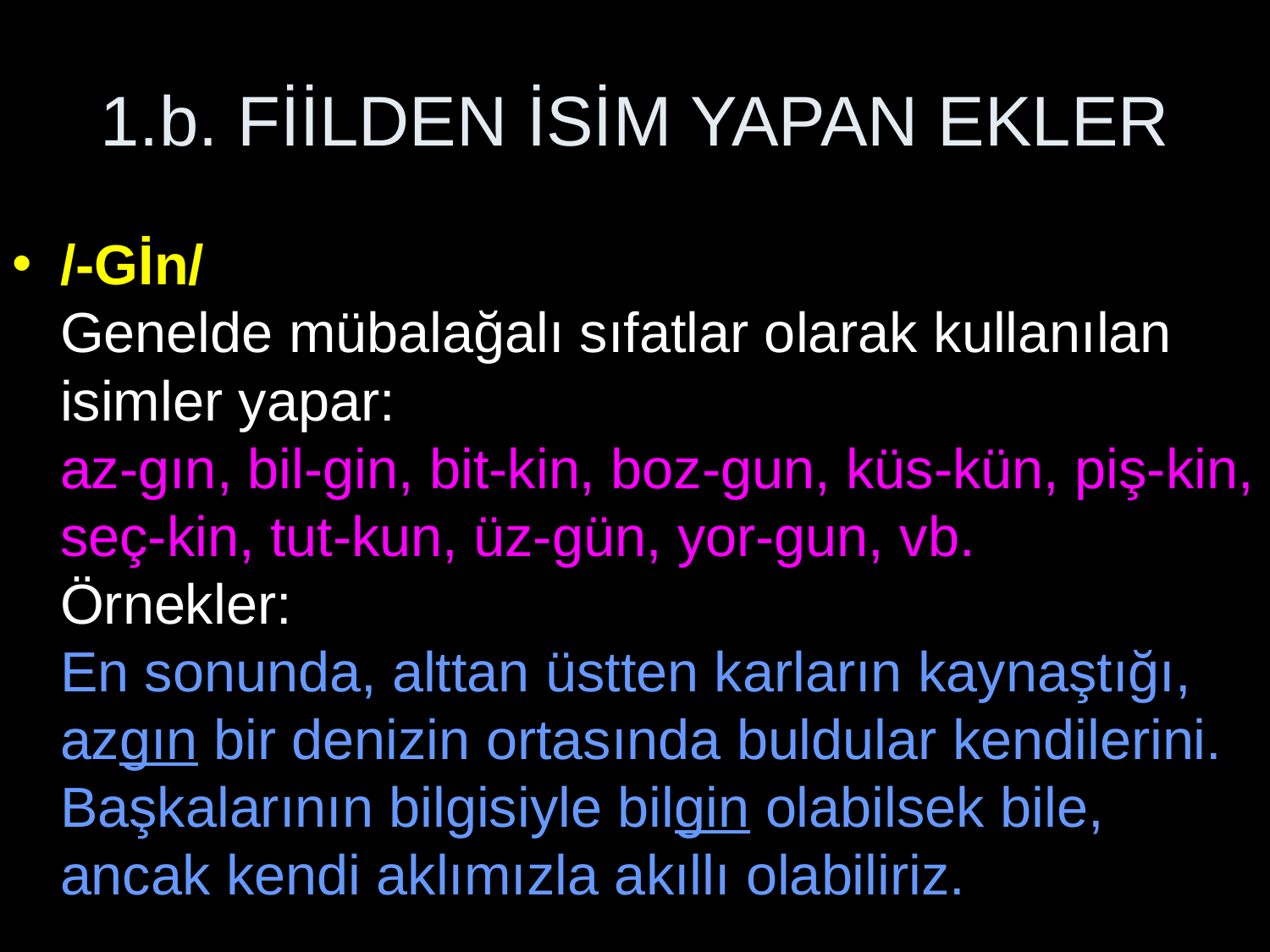

# 1.b. FİİLDEN İSİM YAPAN EKLER
/-Gİn/
Genelde mübalağalı sıfatlar olarak kullanılan isimler yapar:
az-gın, bil-gin, bit-kin, boz-gun, küs-kün, piş-kin, seç-kin, tut-kun, üz-gün, yor-gun, vb.
Örnekler:
En sonunda, alttan üstten karların kaynaştığı, azgın bir denizin ortasında buldular kendilerini.
Başkalarının bilgisiyle bilgin olabilsek bile, ancak kendi aklımızla akıllı olabiliriz.